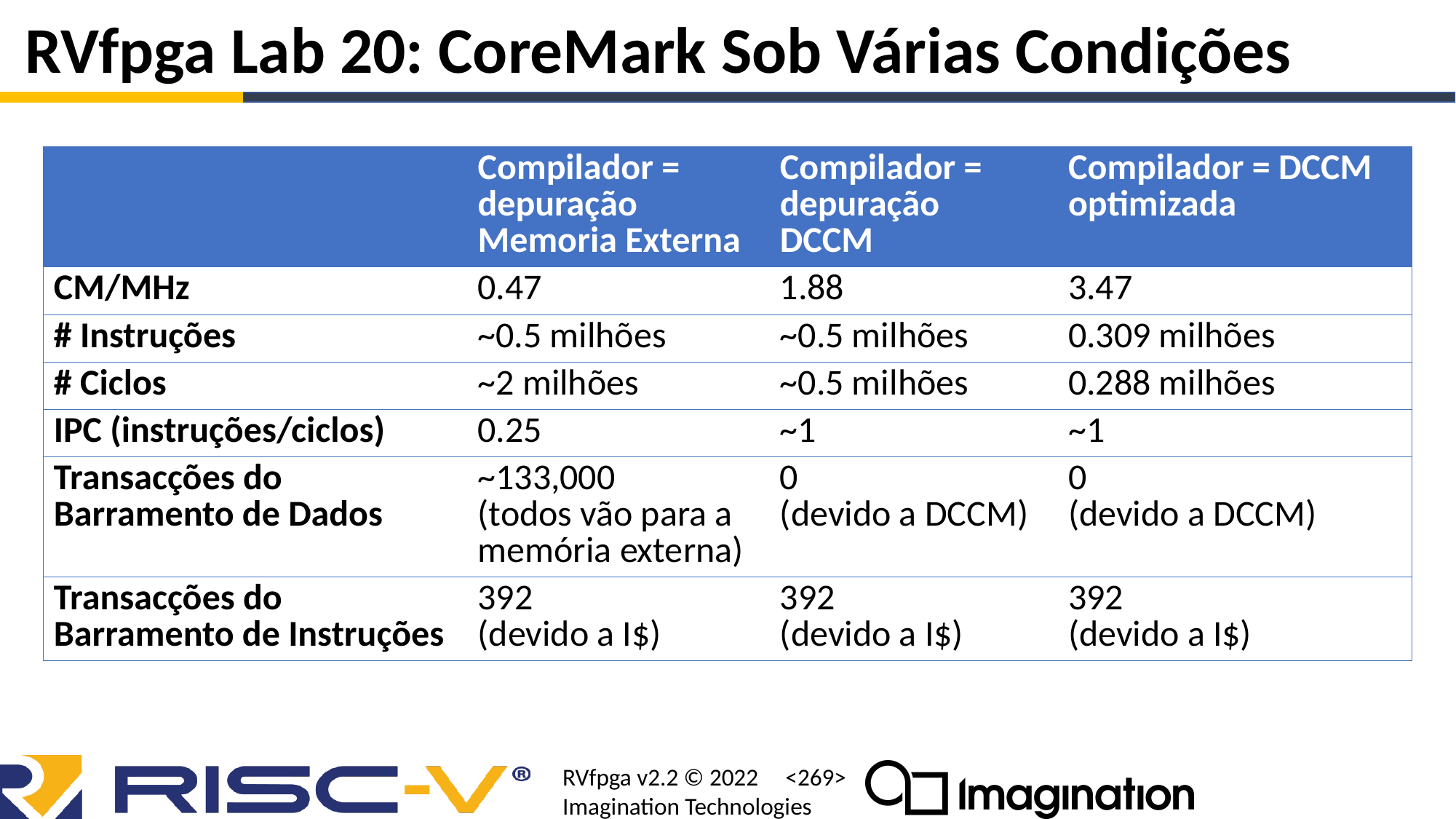

# RVfpga Lab 20: CoreMark Sob Várias Condições
|  | Compilador = depuração Memoria Externa | Compilador = depuração DCCM | Compilador = DCCM optimizada |
| --- | --- | --- | --- |
| CM/MHz | 0.47 | 1.88 | 3.47 |
| # Instruções | ~0.5 milhões | ~0.5 milhões | 0.309 milhões |
| # Ciclos | ~2 milhões | ~0.5 milhões | 0.288 milhões |
| IPC (instruções/ciclos) | 0.25 | ~1 | ~1 |
| Transacções do Barramento de Dados | ~133,000 (todos vão para a memória externa) | 0 (devido a DCCM) | 0 (devido a DCCM) |
| Transacções do Barramento de Instruções | 392 (devido a I$) | 392 (devido a I$) | 392 (devido a I$) |